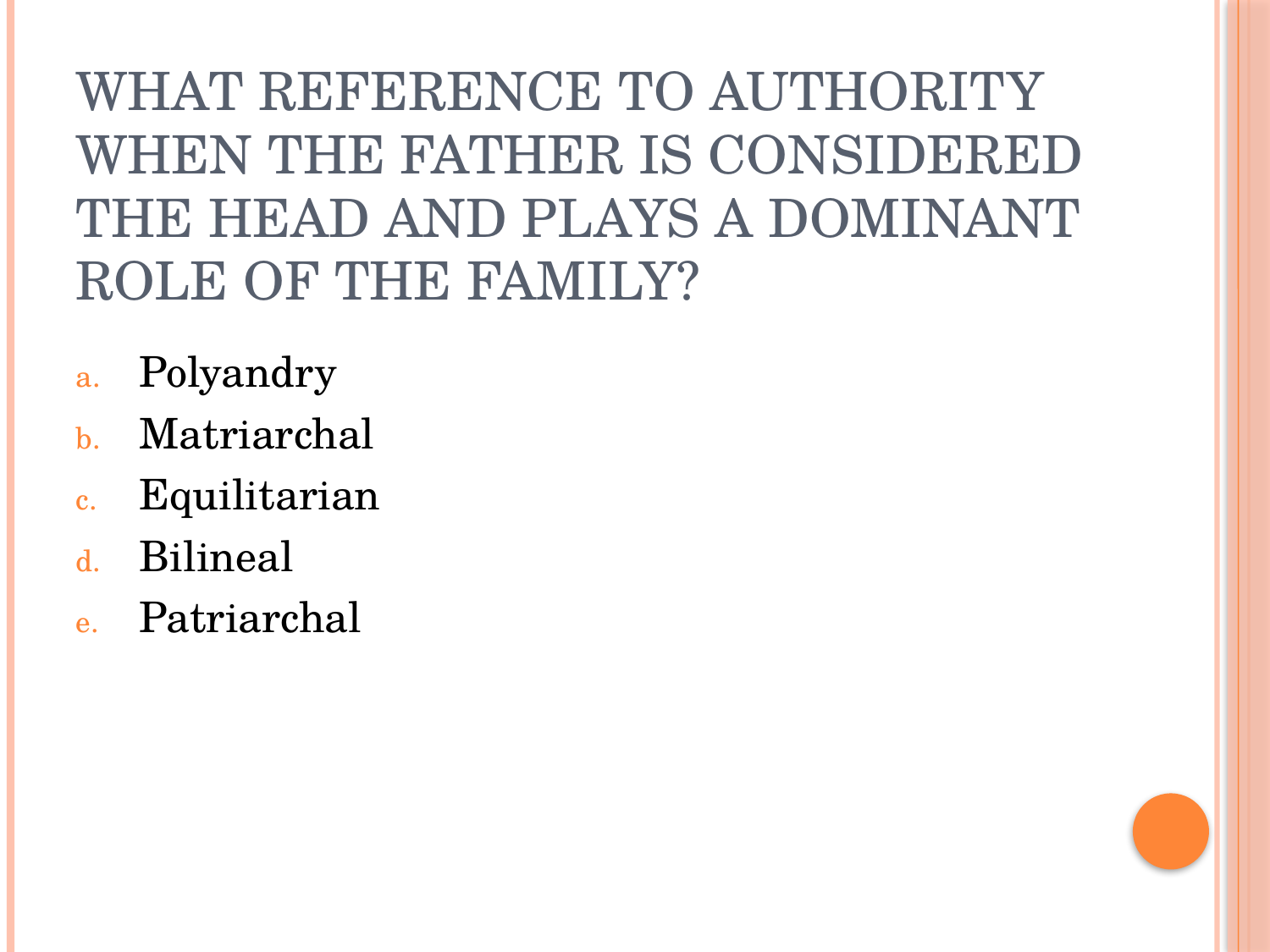

# What reference to authority when the father is considered the head and plays a dominant role of the family?
Polyandry
Matriarchal
Equilitarian
Bilineal
Patriarchal